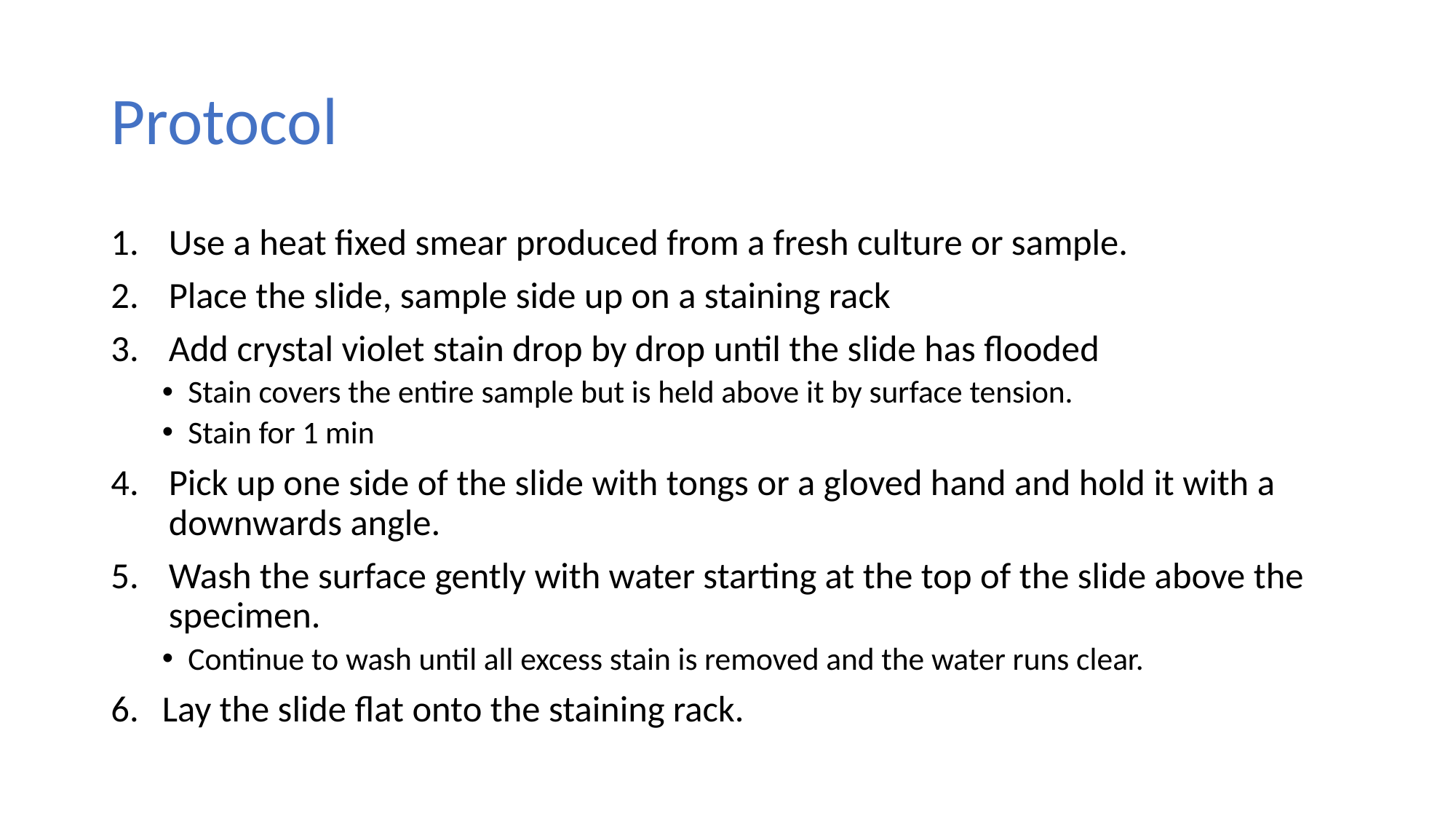

# Protocol
Use a heat fixed smear produced from a fresh culture or sample.
Place the slide, sample side up on a staining rack
Add crystal violet stain drop by drop until the slide has flooded
Stain covers the entire sample but is held above it by surface tension.
Stain for 1 min
Pick up one side of the slide with tongs or a gloved hand and hold it with a downwards angle.
Wash the surface gently with water starting at the top of the slide above the specimen.
Continue to wash until all excess stain is removed and the water runs clear.
Lay the slide flat onto the staining rack.